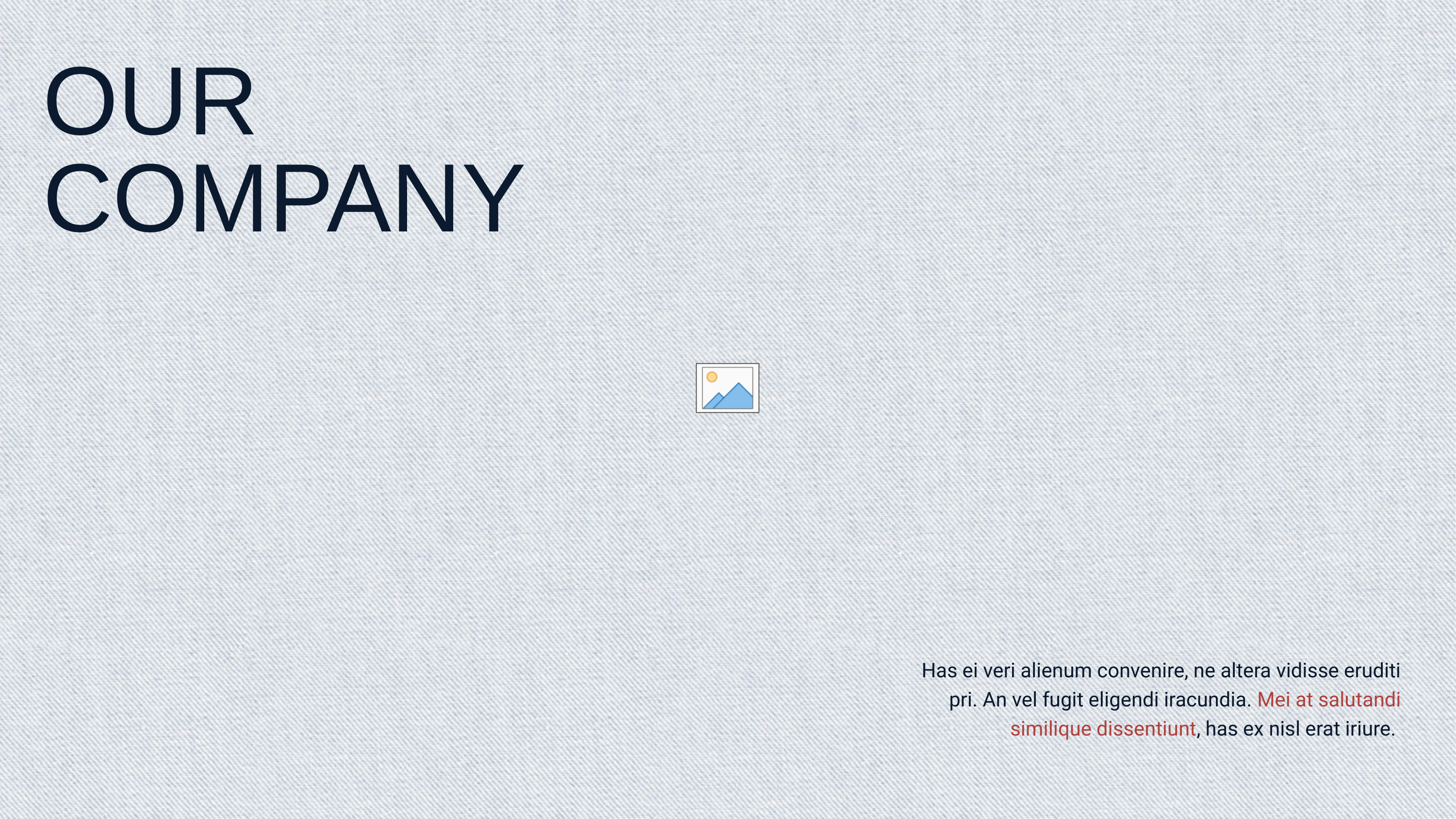

OUR COMPANY

Has ei veri alienum convenire, ne altera vidisse eruditi pri. An vel fugit eligendi iracundia. Mei at salutandi similique dissentiunt, has ex nisl erat iriure.